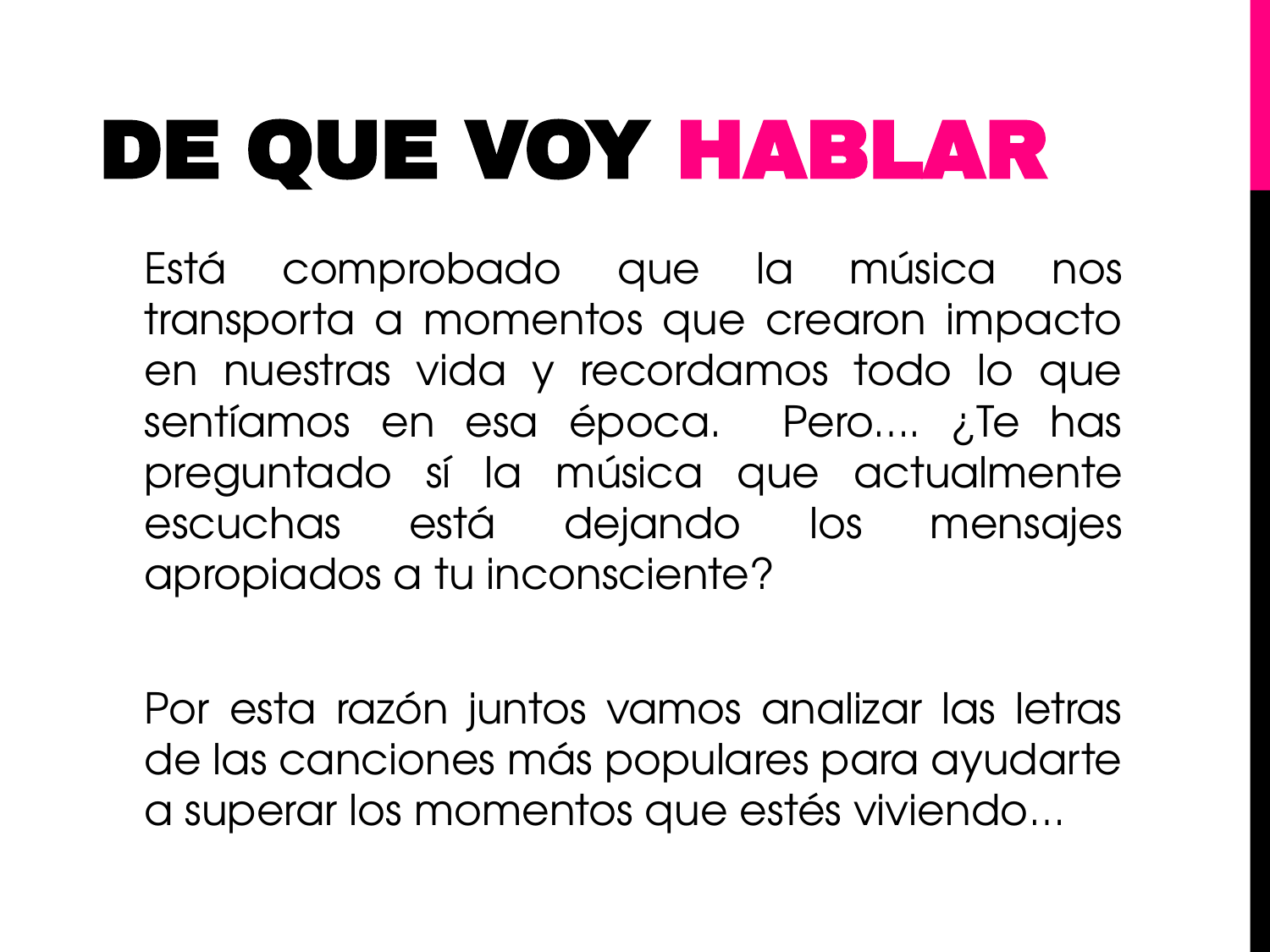

# De que voy hablar
Está comprobado que la música nos transporta a momentos que crearon impacto en nuestras vida y recordamos todo lo que sentíamos en esa época.  Pero…. ¿Te has preguntado sí la música que actualmente escuchas está dejando los mensajes apropiados a tu inconsciente?

Por esta razón juntos vamos analizar las letras de las canciones más populares para ayudarte a superar los momentos que estés viviendo…